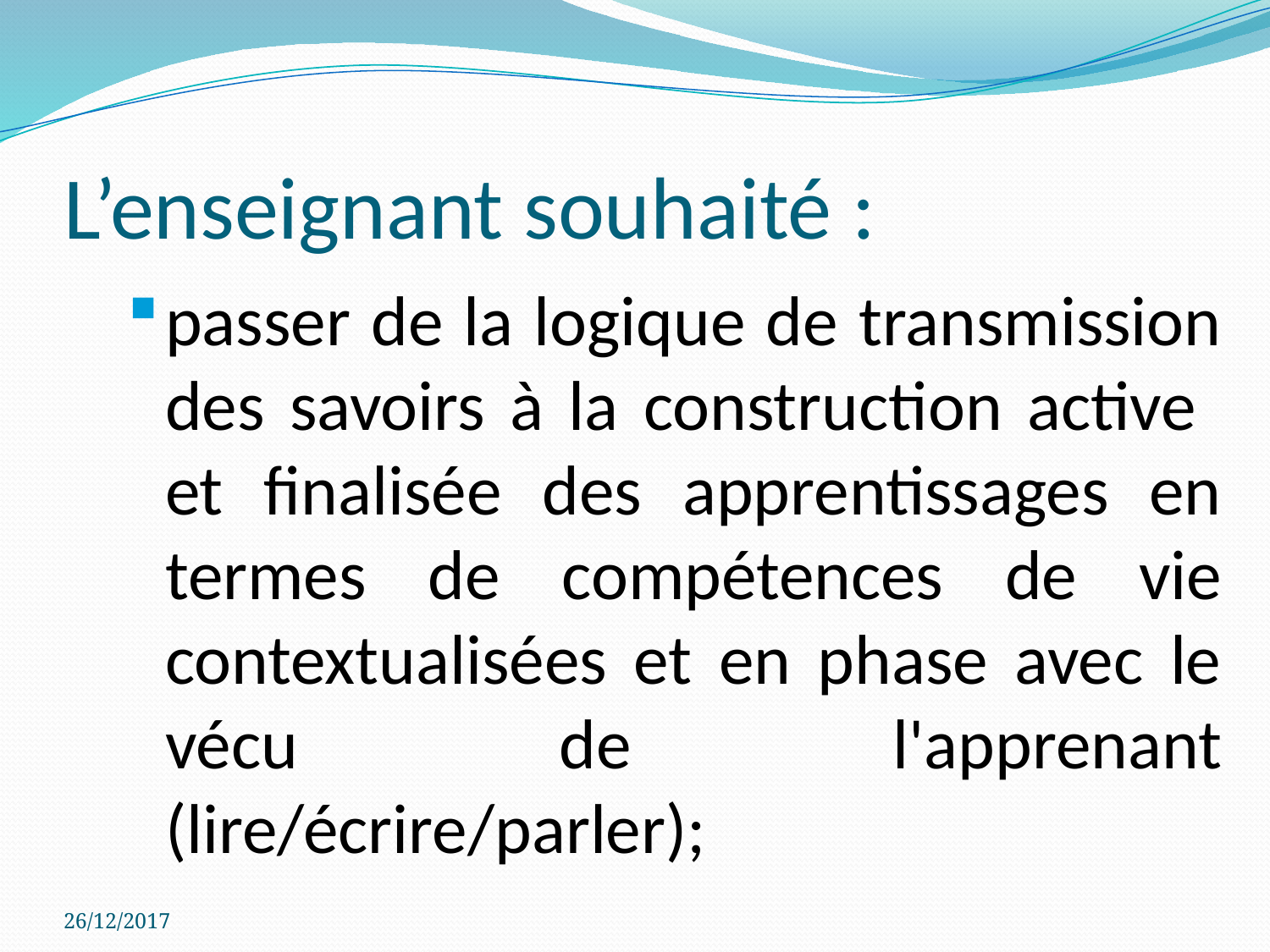

# L’enseignant souhaité :
passer de la logique de transmission des savoirs à la construction active  et finalisée des apprentissages en termes de compétences de vie contextualisées et en phase avec le vécu de l'apprenant (lire/écrire/parler);

26/12/2017